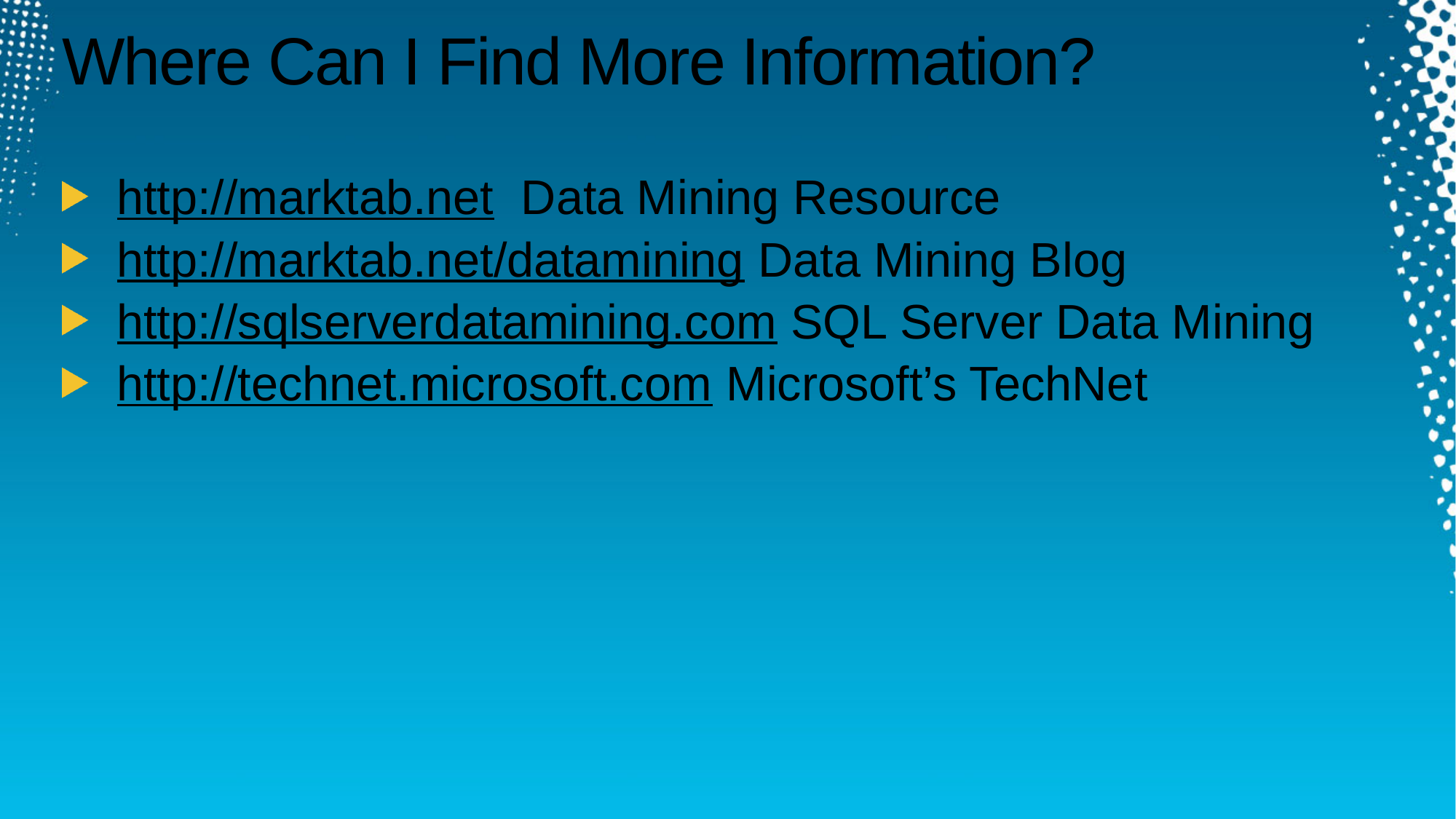

# Where Can I Find More Information?
http://marktab.net  Data Mining Resource
http://marktab.net/datamining Data Mining Blog
http://sqlserverdatamining.com SQL Server Data Mining
http://technet.microsoft.com Microsoft’s TechNet